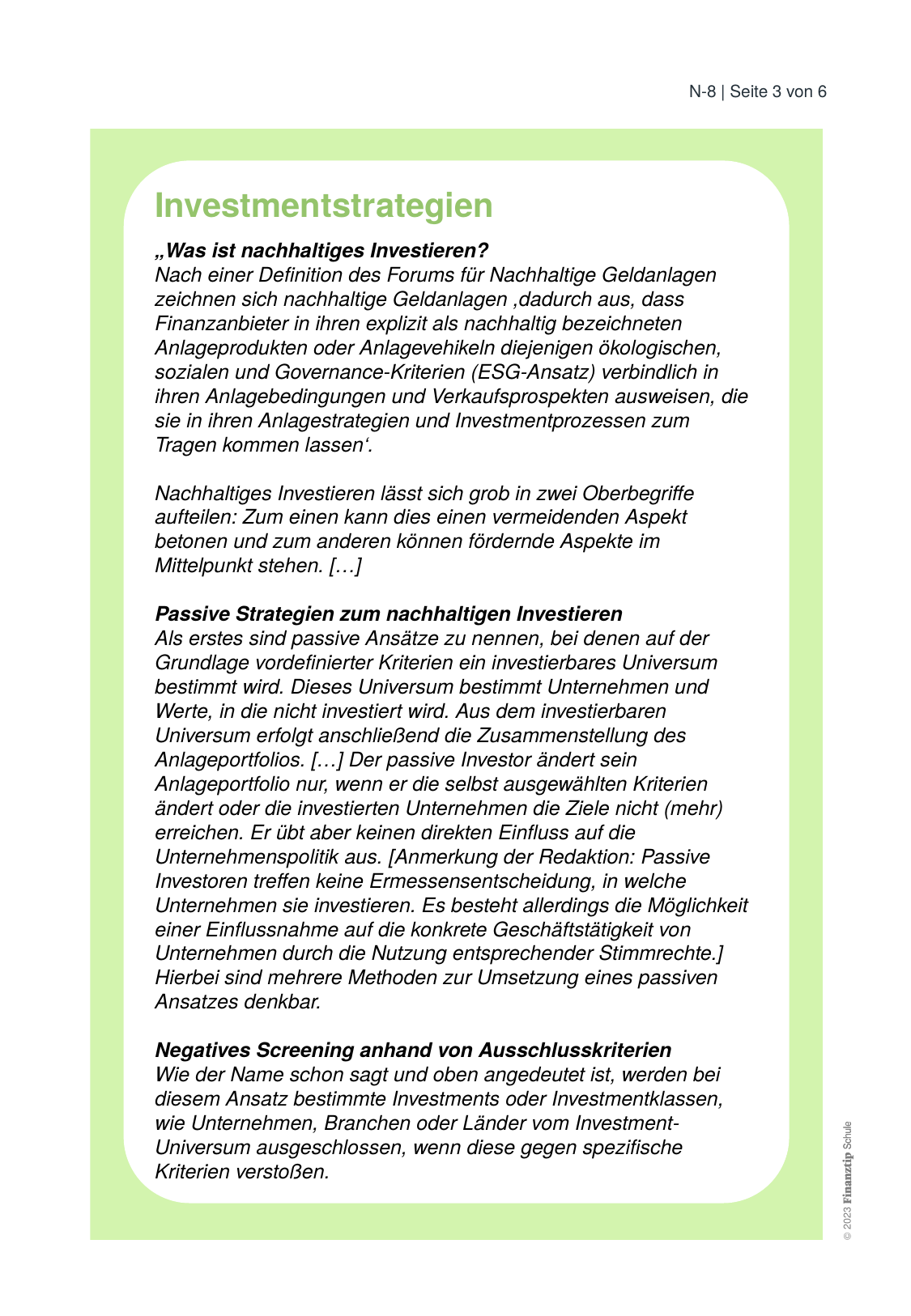

Investmentstrategien
„Was ist nachhaltiges Investieren?
Nach einer Definition des Forums für Nachhaltige Geldanlagen zeichnen sich nachhaltige Geldanlagen ,dadurch aus, dass Finanzanbieter in ihren explizit als nachhaltig bezeichneten Anlageprodukten oder Anlagevehikeln diejenigen ökologischen, sozialen und Governance-Kriterien (ESG-Ansatz) verbindlich in ihren Anlagebedingungen und Verkaufsprospekten ausweisen, die sie in ihren Anlagestrategien und Investmentprozessen zum Tragen kommen lassen‘.

Nachhaltiges Investieren lässt sich grob in zwei Oberbegriffe aufteilen: Zum einen kann dies einen vermeidenden Aspekt betonen und zum anderen können fördernde Aspekte im Mittelpunkt stehen. […]

Passive Strategien zum nachhaltigen Investieren
Als erstes sind passive Ansätze zu nennen, bei denen auf der Grundlage vordefinierter Kriterien ein investierbares Universum bestimmt wird. Dieses Universum bestimmt Unternehmen und Werte, in die nicht investiert wird. Aus dem investierbaren Universum erfolgt anschließend die Zusammenstellung des Anlageportfolios. […] Der passive Investor ändert sein Anlageportfolio nur, wenn er die selbst ausgewählten Kriterien ändert oder die investierten Unternehmen die Ziele nicht (mehr) erreichen. Er übt aber keinen direkten Einfluss auf die Unternehmenspolitik aus. [Anmerkung der Redaktion: Passive Investoren treffen keine Ermessensentscheidung, in welche Unternehmen sie investieren. Es besteht allerdings die Möglichkeit einer Einflussnahme auf die konkrete Geschäftstätigkeit von Unternehmen durch die Nutzung entsprechender Stimmrechte.]
Hierbei sind mehrere Methoden zur Umsetzung eines passiven Ansatzes denkbar.

Negatives Screening anhand von Ausschlusskriterien
Wie der Name schon sagt und oben angedeutet ist, werden bei diesem Ansatz bestimmte Investments oder Investmentklassen, wie Unternehmen, Branchen oder Länder vom Investment-Universum ausgeschlossen, wenn diese gegen spezifische Kriterien verstoßen.